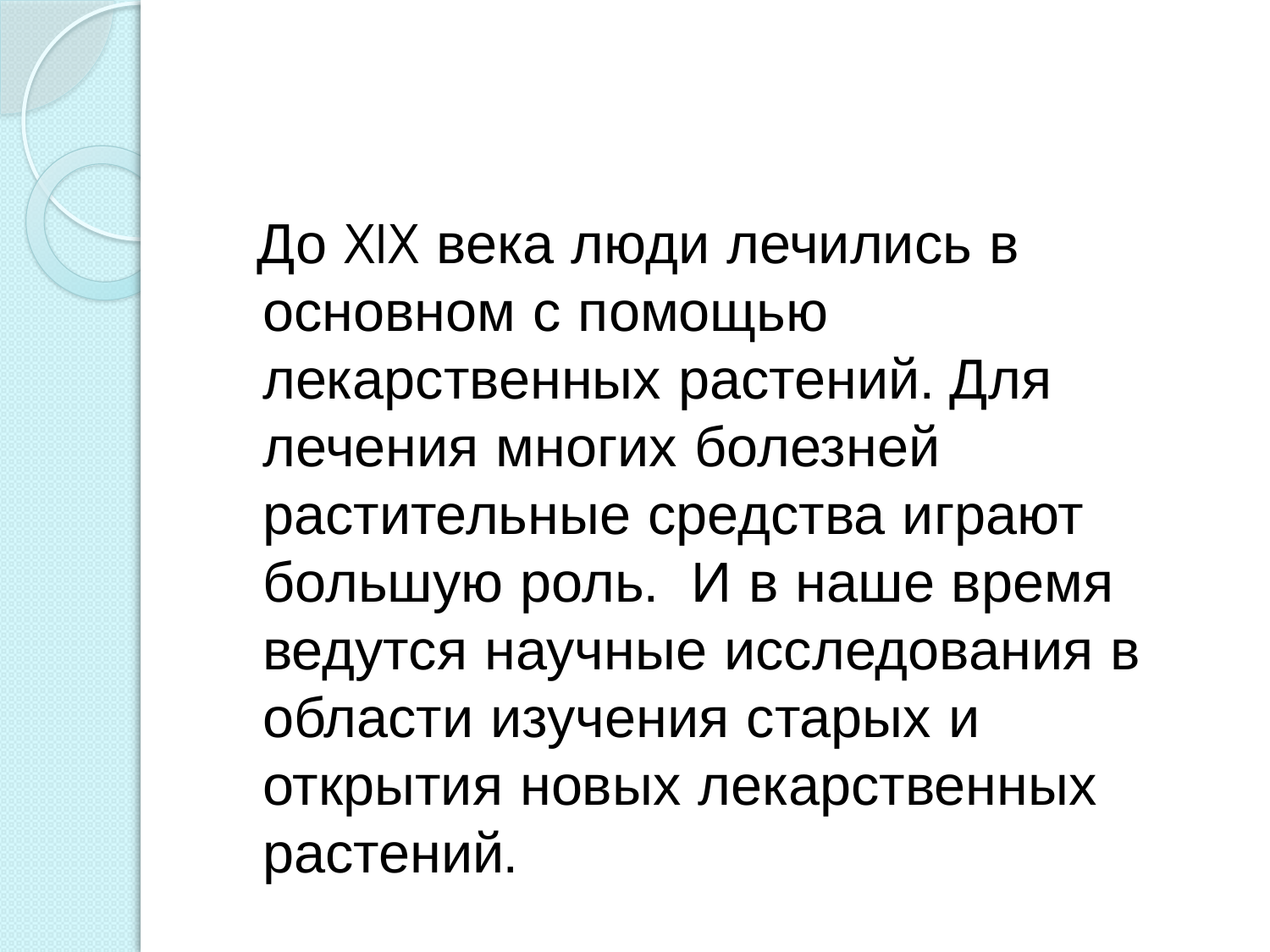

#
  До XIX века люди лечились в основном с помощью лекарственных растений. Для лечения многих болезней растительные средства играют большую роль.  И в наше время ведутся научные исследования в области изучения старых и открытия новых лекарственных растений.